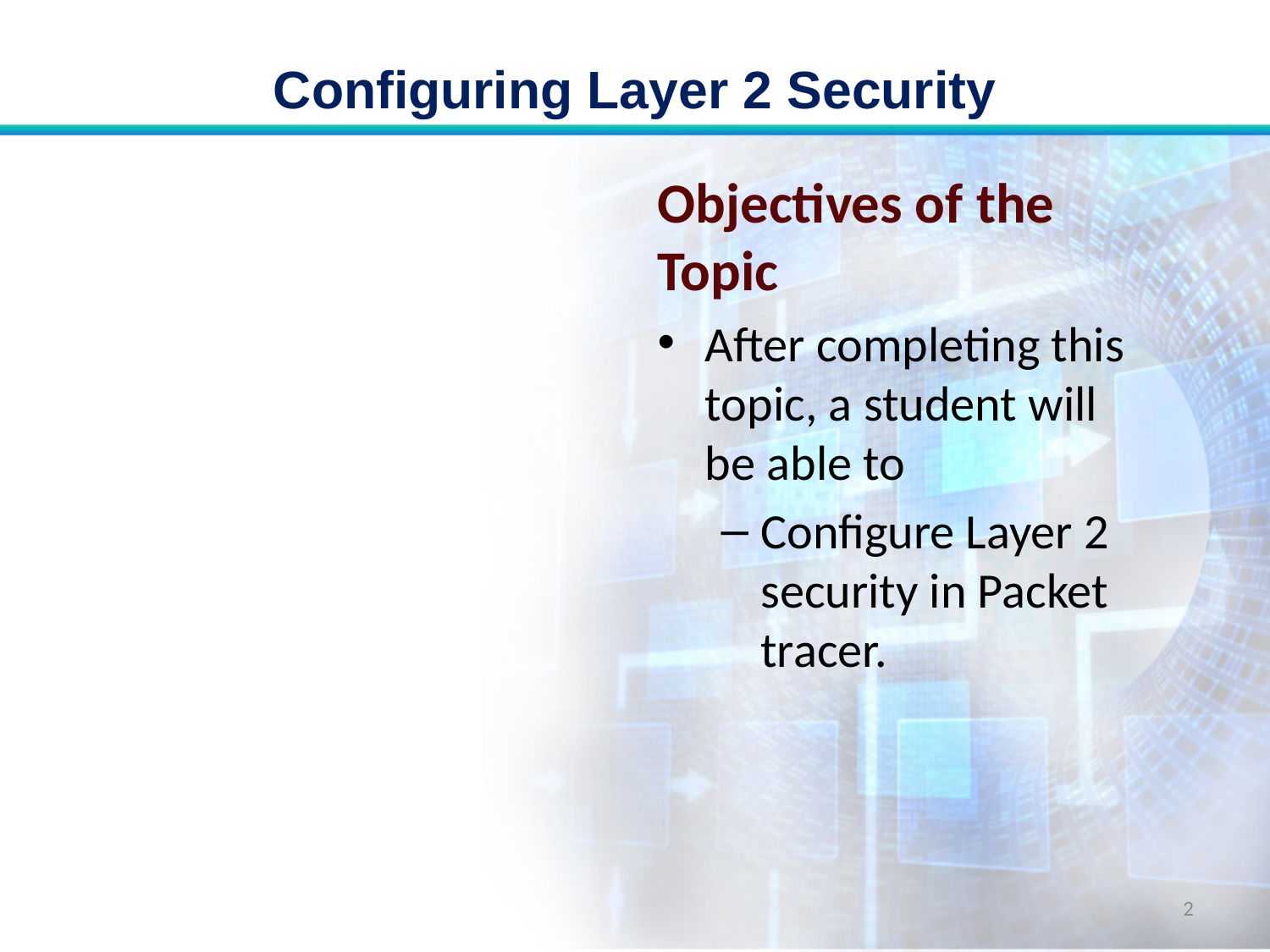

# Configuring Layer 2 Security
Objectives of the Topic
After completing this topic, a student will be able to
Configure Layer 2 security in Packet tracer.
2